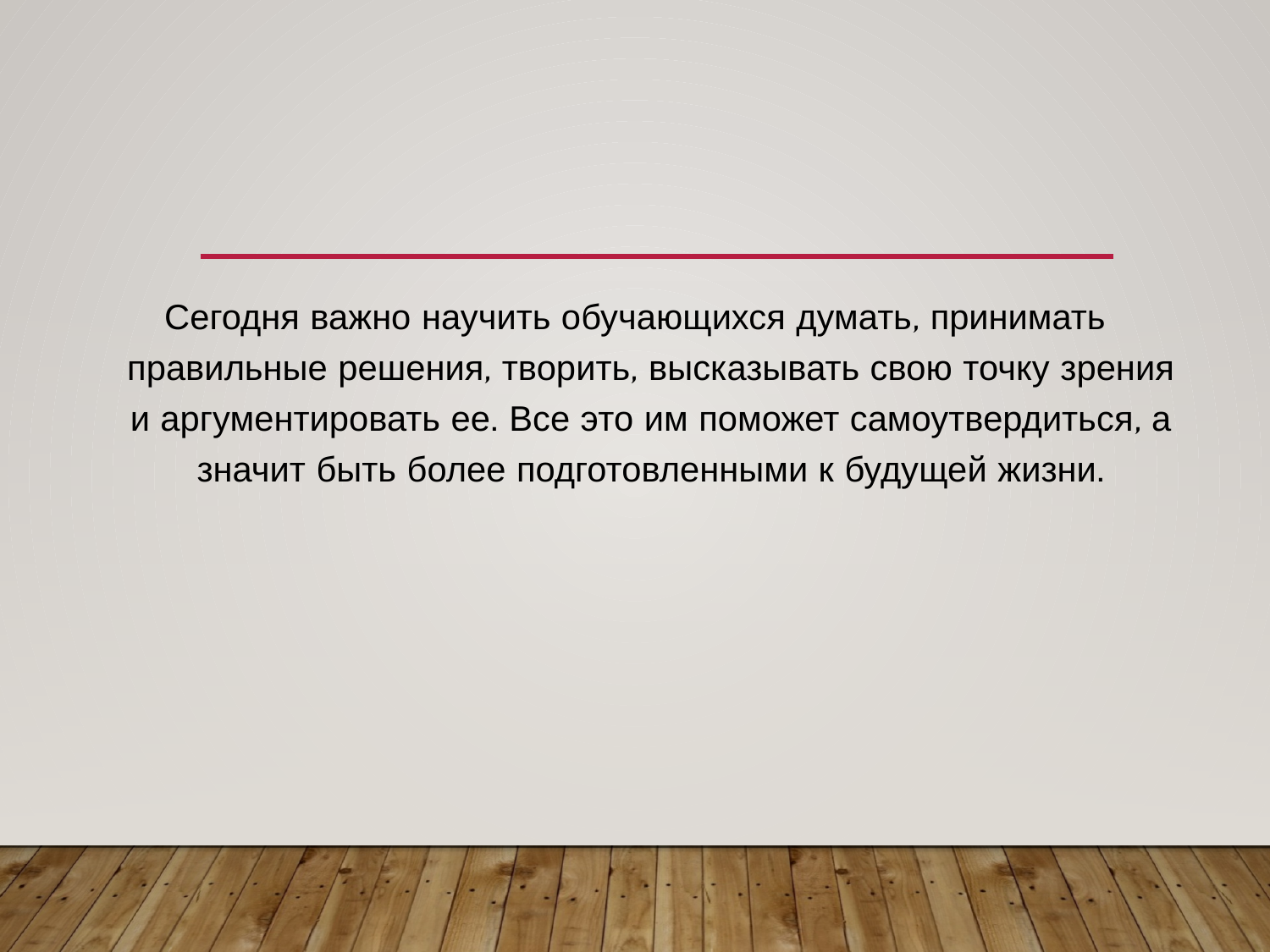

Сегодня важно научить обучающихся думать, принимать правильные решения, творить, высказывать свою точку зрения и аргументировать ее. Все это им поможет самоутвердиться, а значит быть более подготовленными к будущей жизни.